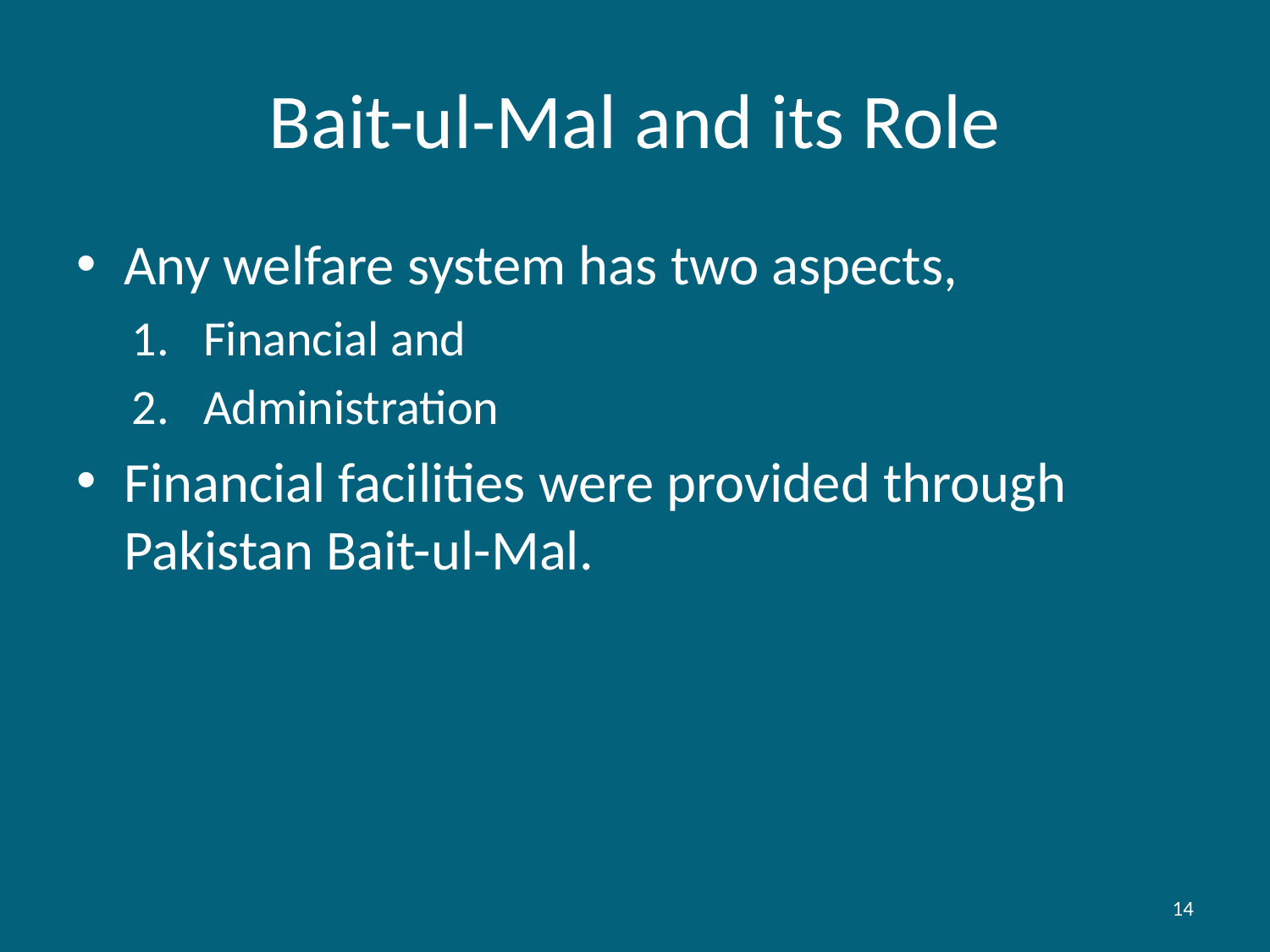

# Bait-ul-Mal and its Role
Any welfare system has two aspects,
Financial and
Administration
Financial facilities were provided through Pakistan Bait-ul-Mal.
14